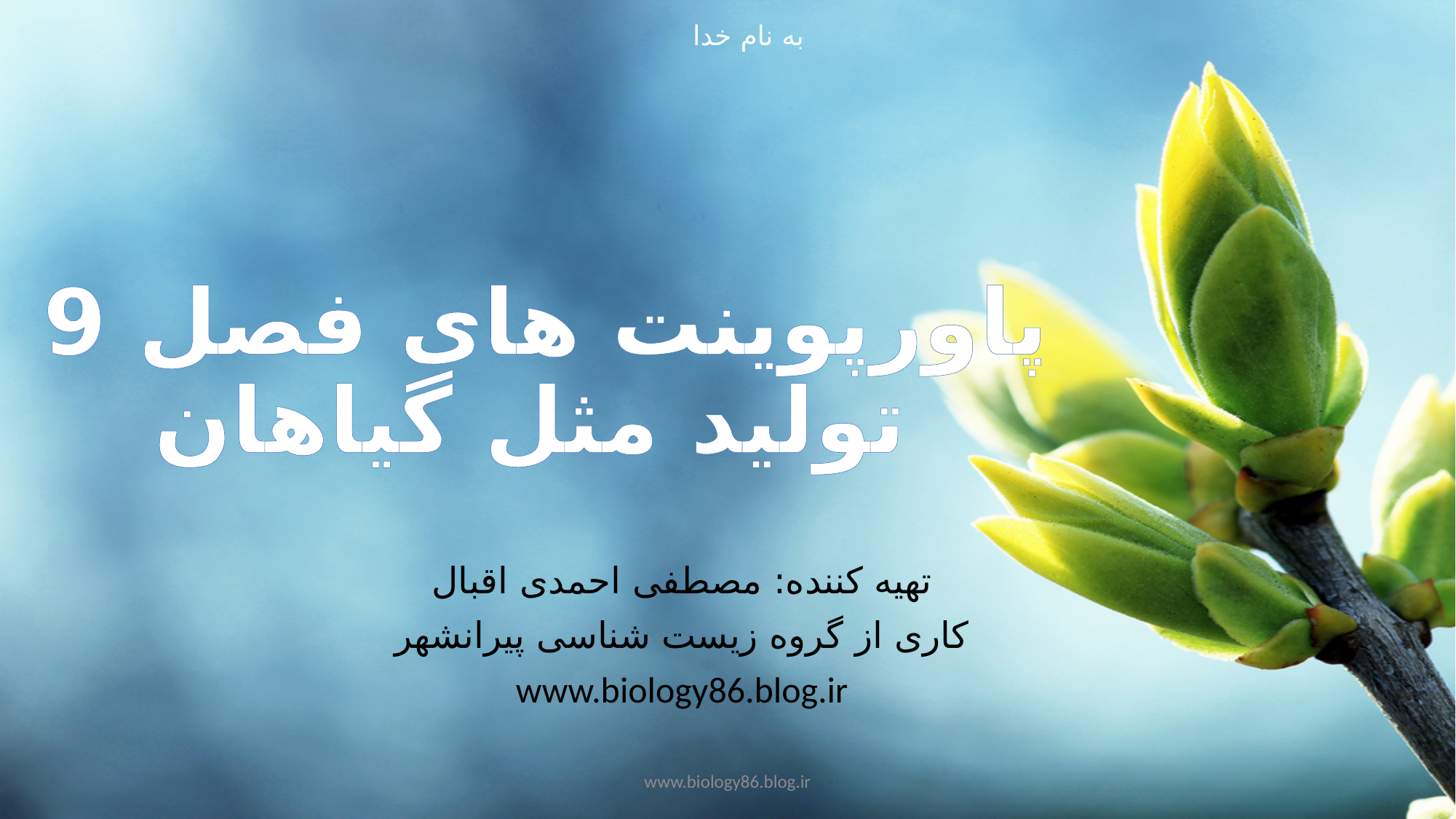

به نام خدا
# پاورپوینت های فصل 9 تولید مثل گیاهان
تهیه کننده: مصطفی احمدی اقبال
کاری از گروه زیست شناسی پیرانشهر
www.biology86.blog.ir
www.biology86.blog.ir